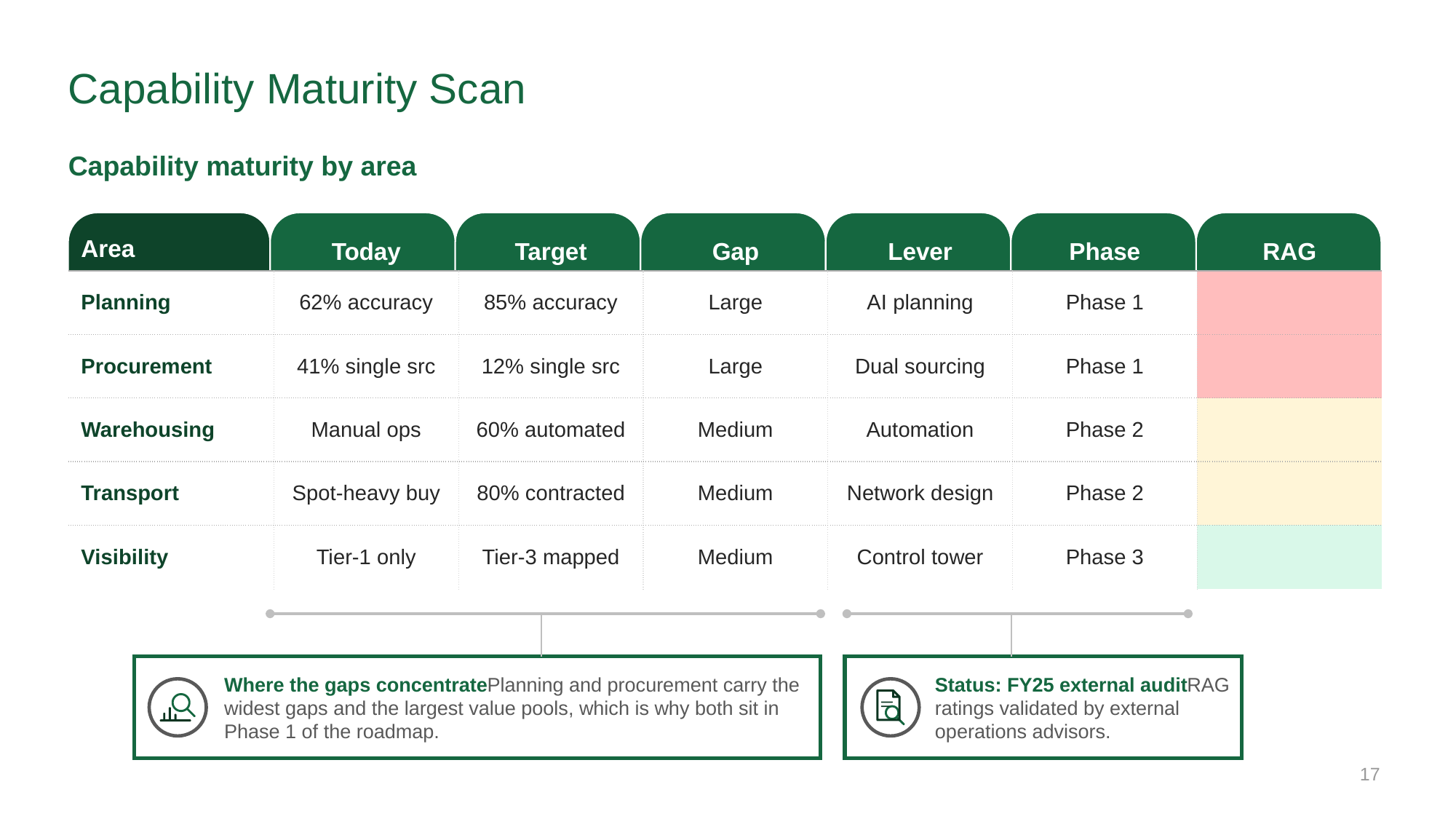

# Capability Maturity Scan
Capability maturity by area

| Area | Today | Target | Gap | Lever | Phase | RAG |
| --- | --- | --- | --- | --- | --- | --- |
| Planning | 62% accuracy | 85% accuracy | Large | AI planning | Phase 1 |  |
| Procurement | 41% single src | 12% single src | Large | Dual sourcing | Phase 1 |  |
| Warehousing | Manual ops | 60% automated | Medium | Automation | Phase 2 |  |
| Transport | Spot-heavy buy | 80% contracted | Medium | Network design | Phase 2 |  |
| Visibility | Tier-1 only | Tier-3 mapped | Medium | Control tower | Phase 3 |  |
Where the gaps concentratePlanning and procurement carry the widest gaps and the largest value pools, which is why both sit in Phase 1 of the roadmap.
Status: FY25 external auditRAG ratings validated by external operations advisors.

17